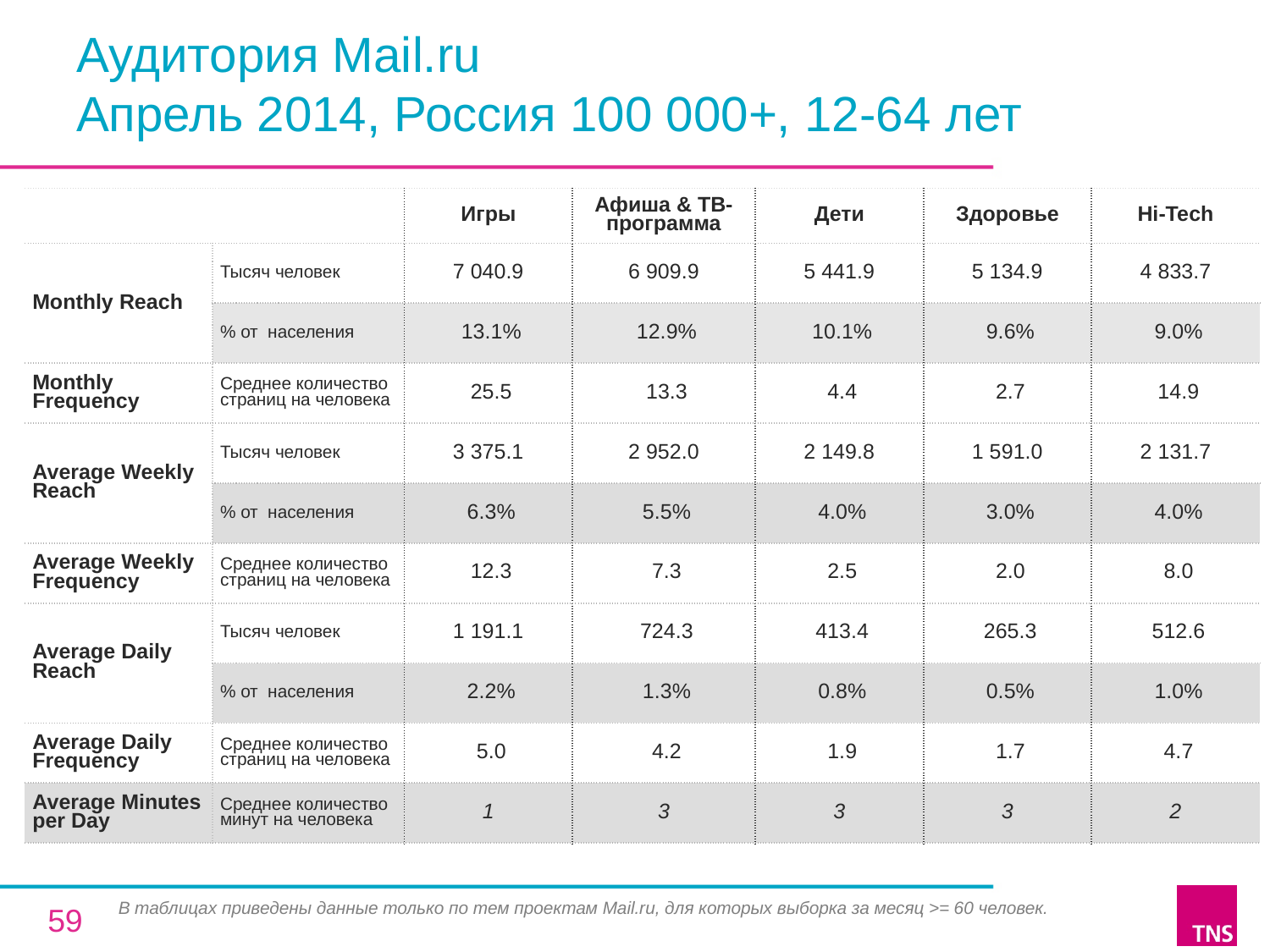

# Аудитория Mail.ru Апрель 2014, Россия 100 000+, 12-64 лет
|  |  | Игры | Афиша & ТВ-программа | Дети | Здоровье | Hi-Tech |
| --- | --- | --- | --- | --- | --- | --- |
| Monthly Reach | Тысяч человек | 7 040.9 | 6 909.9 | 5 441.9 | 5 134.9 | 4 833.7 |
|  | % от населения | 13.1% | 12.9% | 10.1% | 9.6% | 9.0% |
| Monthly Frequency | Среднее количество страниц на человека | 25.5 | 13.3 | 4.4 | 2.7 | 14.9 |
| Average Weekly Reach | Тысяч человек | 3 375.1 | 2 952.0 | 2 149.8 | 1 591.0 | 2 131.7 |
|  | % от населения | 6.3% | 5.5% | 4.0% | 3.0% | 4.0% |
| Average Weekly Frequency | Среднее количество страниц на человека | 12.3 | 7.3 | 2.5 | 2.0 | 8.0 |
| Average Daily Reach | Тысяч человек | 1 191.1 | 724.3 | 413.4 | 265.3 | 512.6 |
|  | % от населения | 2.2% | 1.3% | 0.8% | 0.5% | 1.0% |
| Average Daily Frequency | Среднее количество страниц на человека | 5.0 | 4.2 | 1.9 | 1.7 | 4.7 |
| Average Minutes per Day | Среднее количество минут на человека | 1 | 3 | 3 | 3 | 2 |
В таблицах приведены данные только по тем проектам Mail.ru, для которых выборка за месяц >= 60 человек.
59